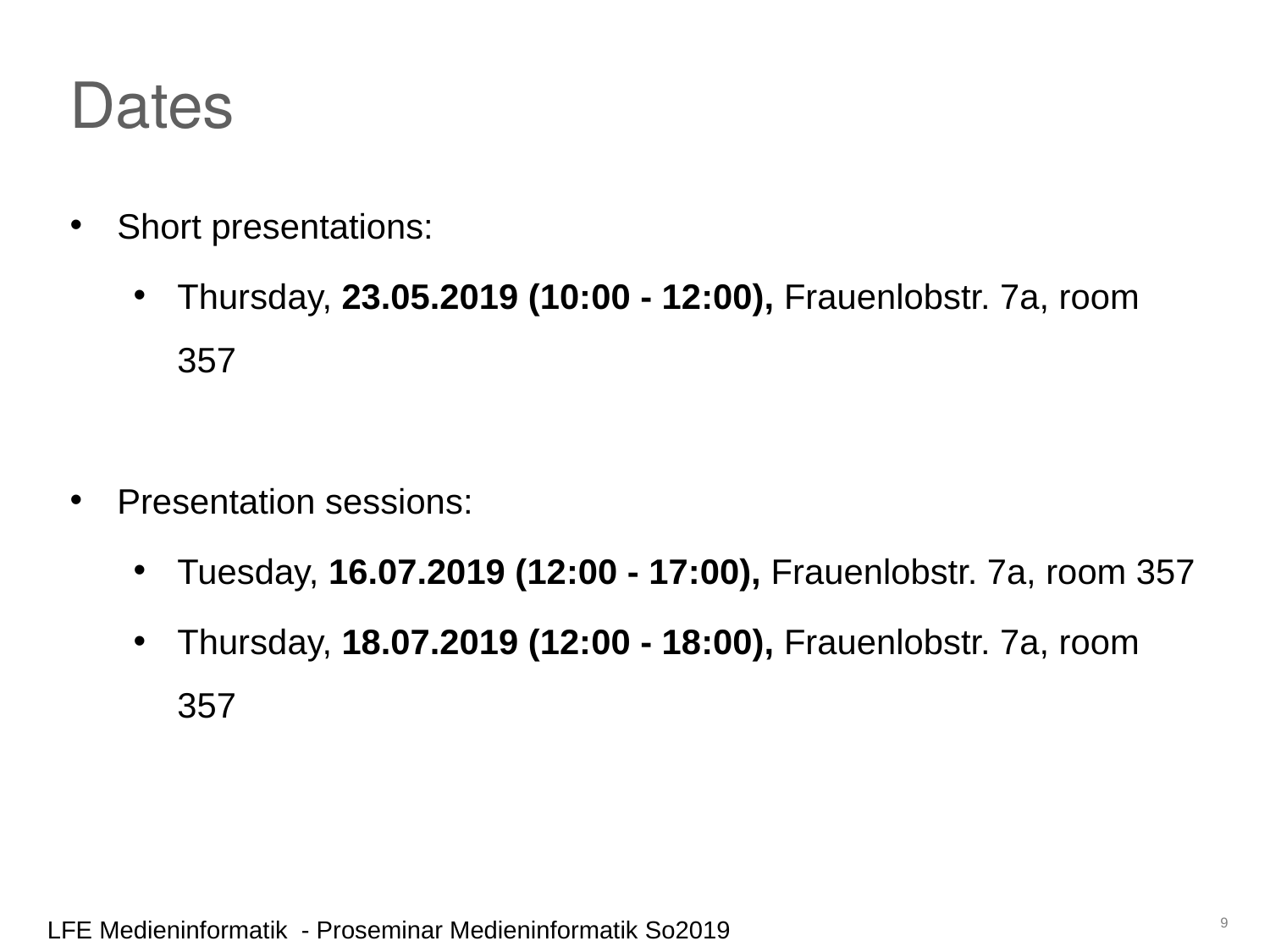

Dates
Short presentations:
Thursday, 23.05.2019 (10:00 - 12:00), Frauenlobstr. 7a, room 357

Presentation sessions:
Tuesday, 16.07.2019 (12:00 - 17:00), Frauenlobstr. 7a, room 357
Thursday, 18.07.2019 (12:00 - 18:00), Frauenlobstr. 7a, room 357

9